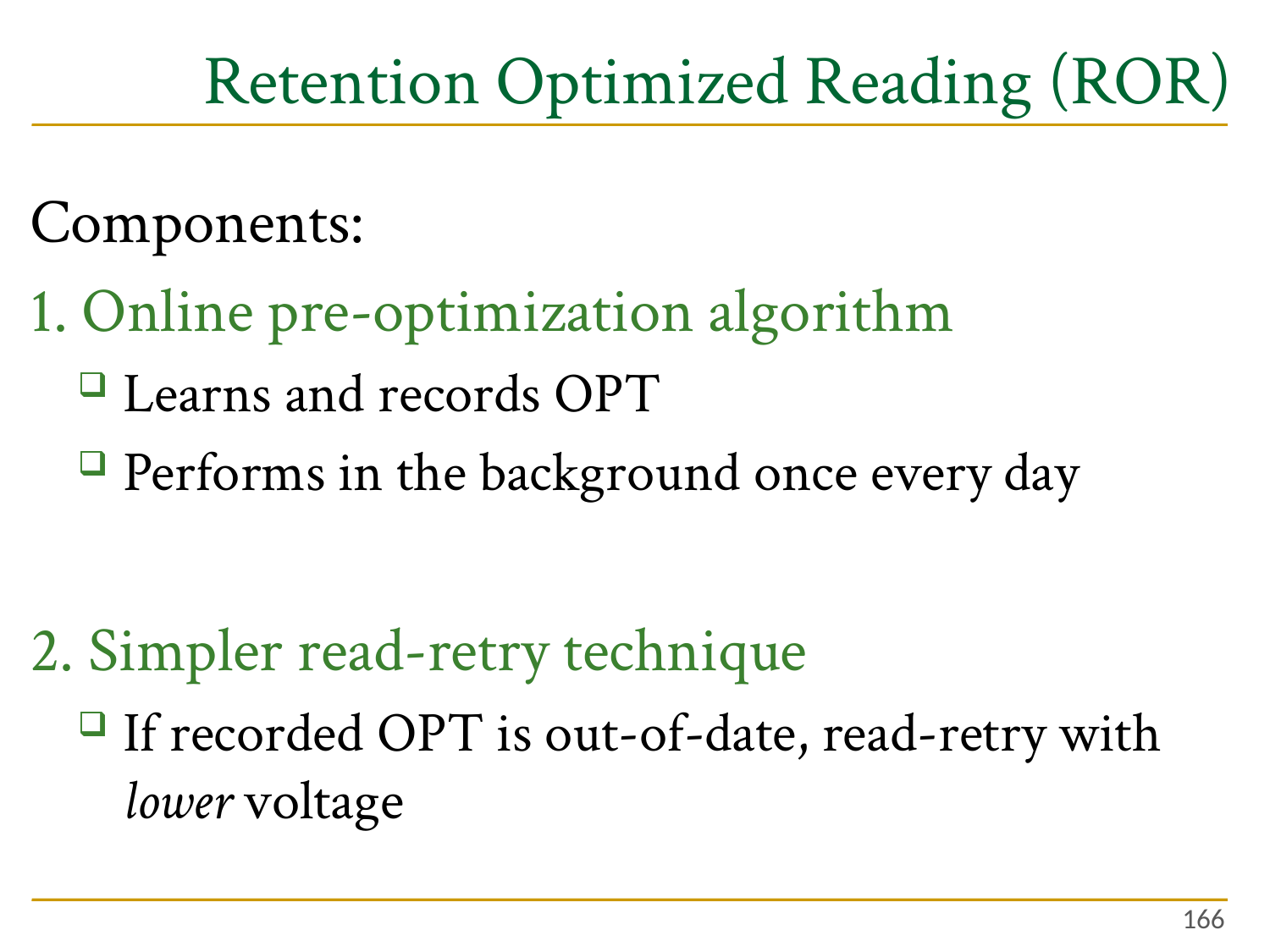

# Retention Optimized Reading (ROR)
Components:
1. Online pre-optimization algorithm
Learns and records OPT
Performs in the background once every day

2. Simpler read-retry technique
If recorded OPT is out-of-date, read-retry with lower voltage
166